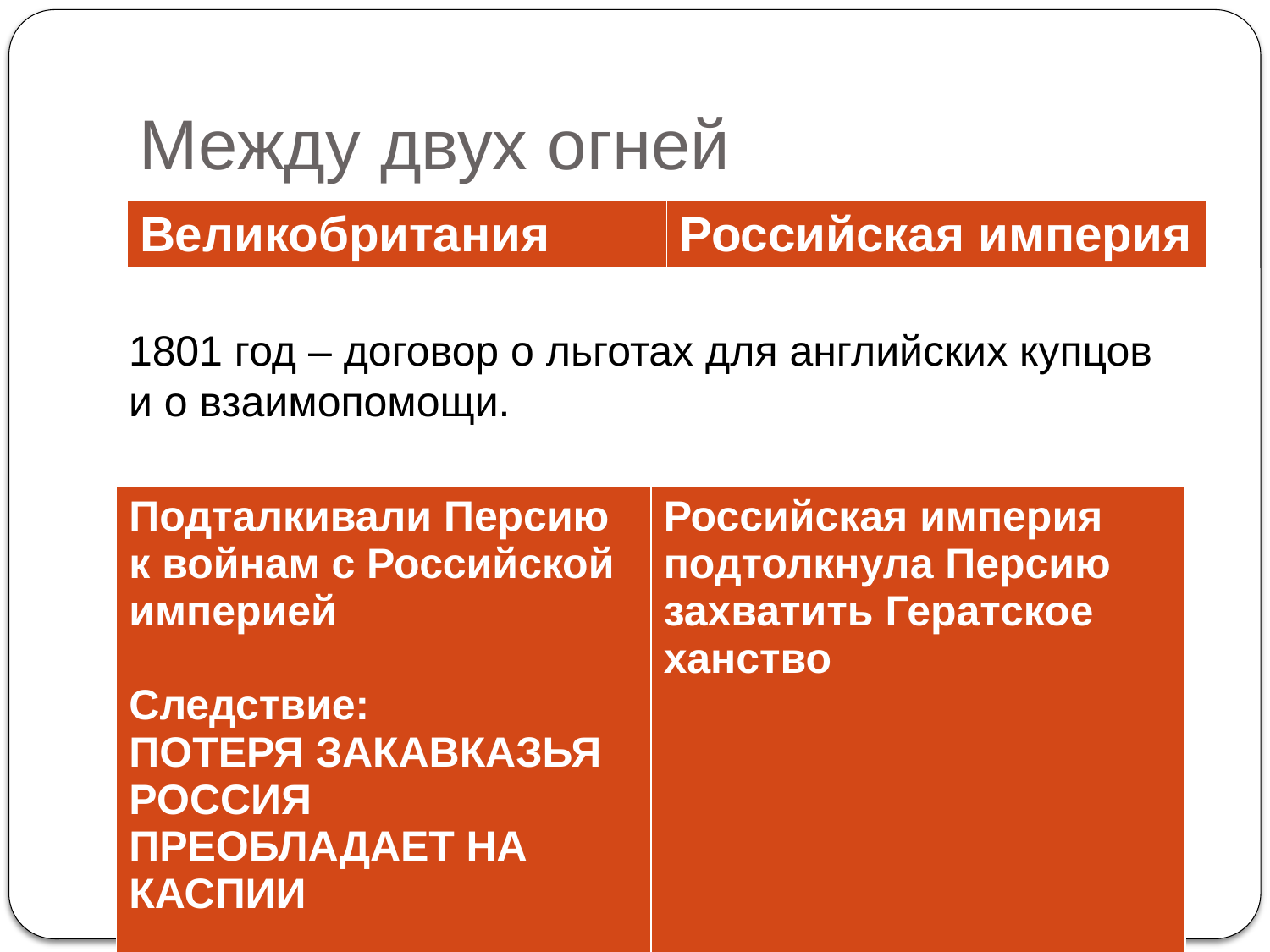

# Между двух огней
| Великобритания | Российская империя |
| --- | --- |
1801 год – договор о льготах для английских купцов и о взаимопомощи.
| Подталкивали Персию к войнам с Российской империей Следствие: ПОТЕРЯ ЗАКАВКАЗЬЯ РОССИЯ ПРЕОБЛАДАЕТ НА КАСПИИ | Российская империя подтолкнула Персию захватить Гератское ханство |
| --- | --- |